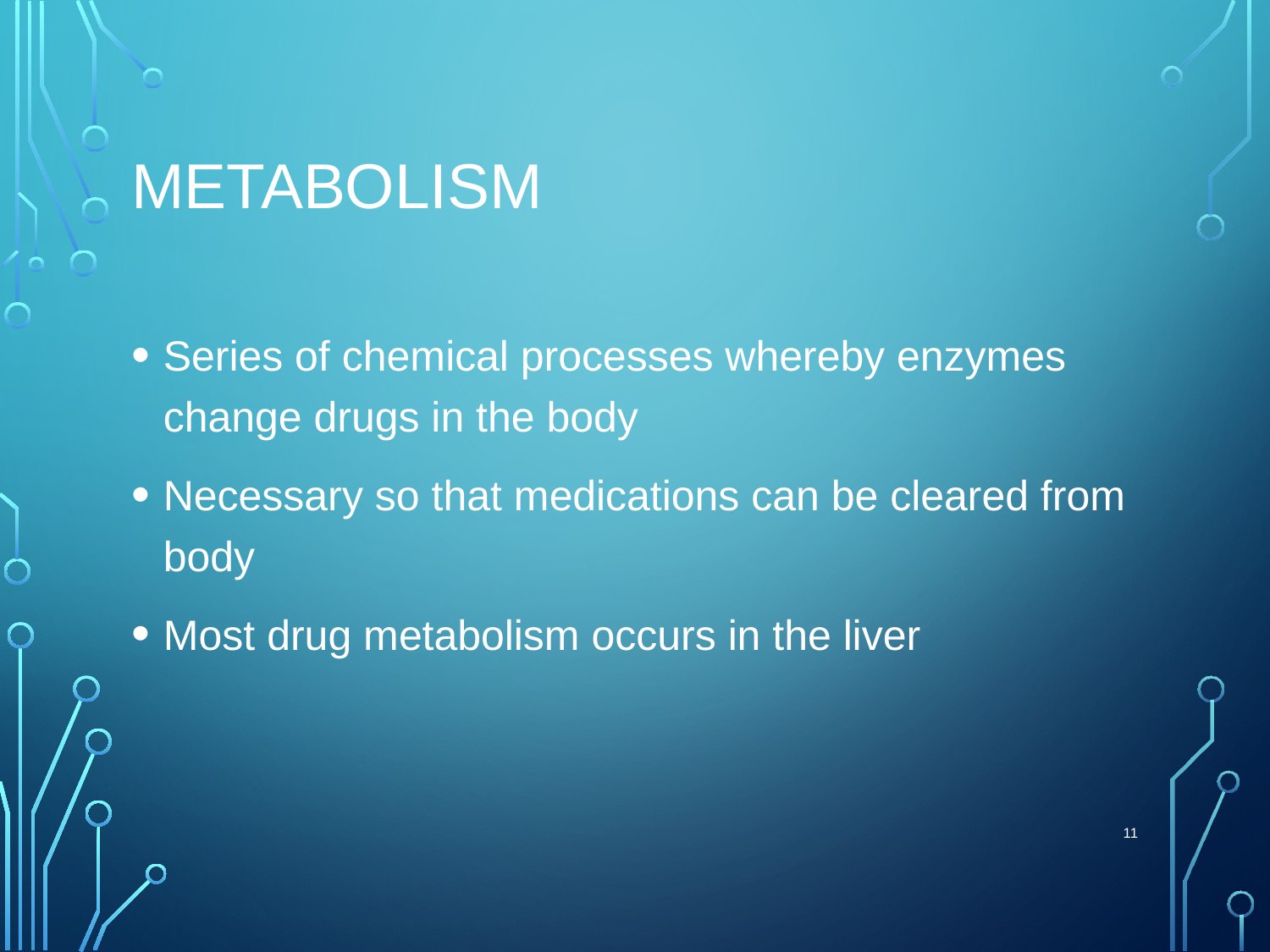

# Metabolism
Series of chemical processes whereby enzymes change drugs in the body
Necessary so that medications can be cleared from body
Most drug metabolism occurs in the liver
 11